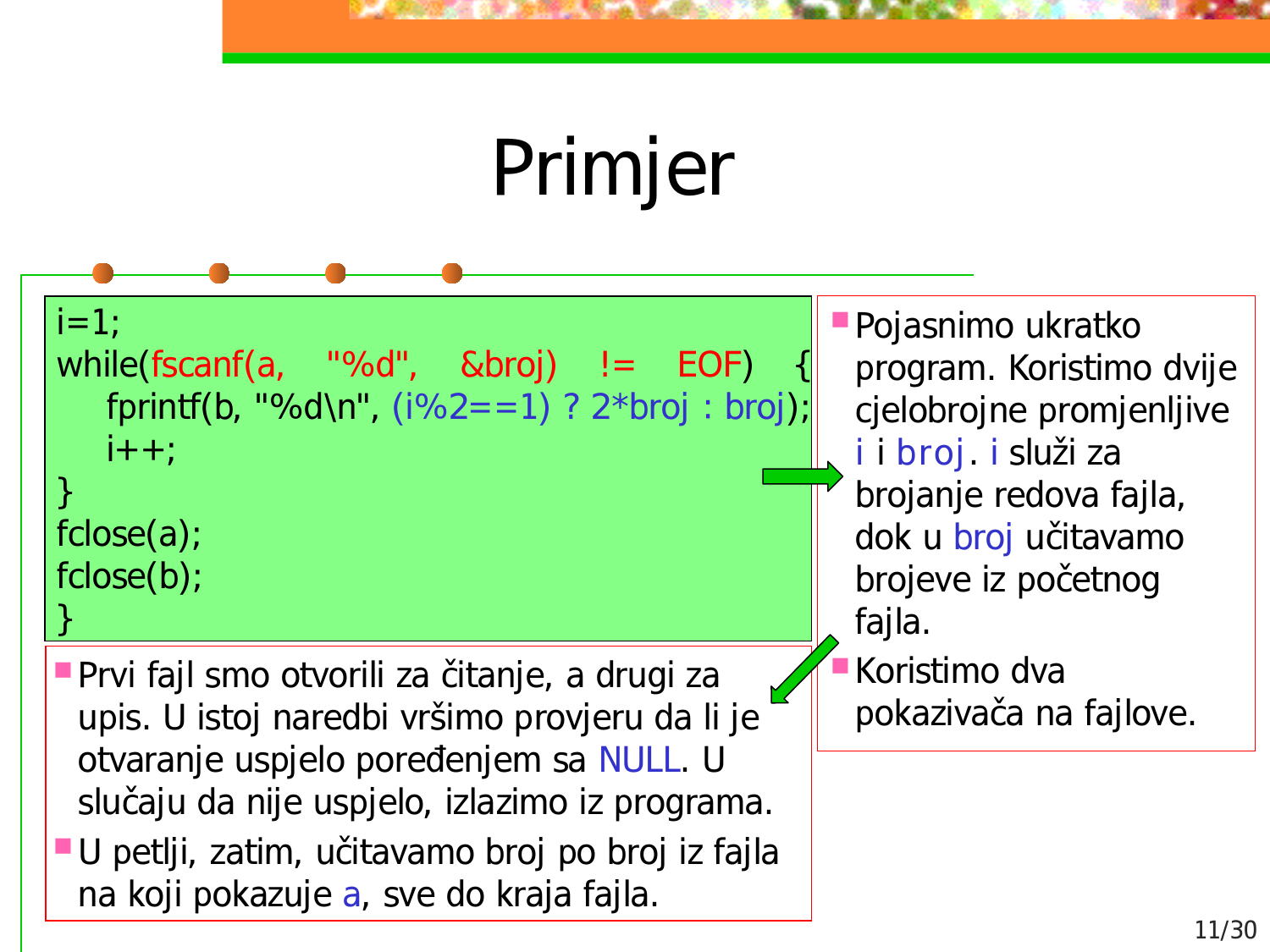

# Primjer
Pojasnimo ukratko program. Koristimo dvije cjelobrojne promjenljive i i broj. i služi za brojanje redova fajla, dok u broj učitavamo brojeve iz početnog fajla.
Koristimo dva pokazivača na fajlove.
i=1;
while(fscanf(a, "%d", &broj) != EOF) {
	fprintf(b, "%d\n", (i%2==1) ? 2*broj : broj);
	i++;
}
fclose(a);
fclose(b);
}

Prvi fajl smo otvorili za čitanje, a drugi za upis. U istoj naredbi vršimo provjeru da li je otvaranje uspjelo poređenjem sa NULL. U slučaju da nije uspjelo, izlazimo iz programa.
U petlji, zatim, učitavamo broj po broj iz fajla na koji pokazuje a, sve do kraja fajla.

11/30